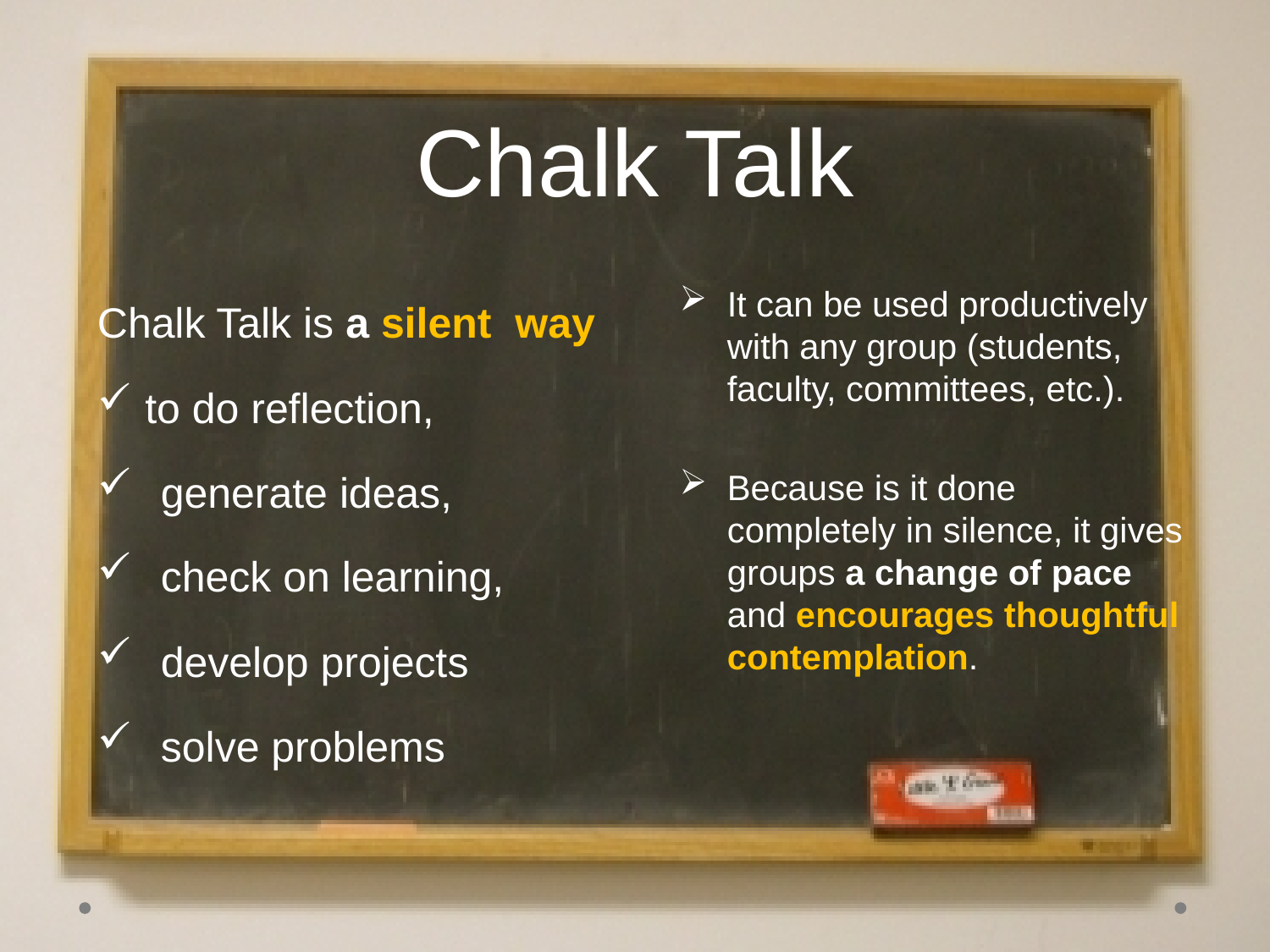

# Chalk Talk
Chalk Talk is a silent  way
to do reflection,
generate ideas,
check on learning,
develop projects
solve problems

It can be used productively with any group (students, faculty, committees, etc.).

Because is it done completely in silence, it gives groups a change of pace and encourages thoughtful contemplation.